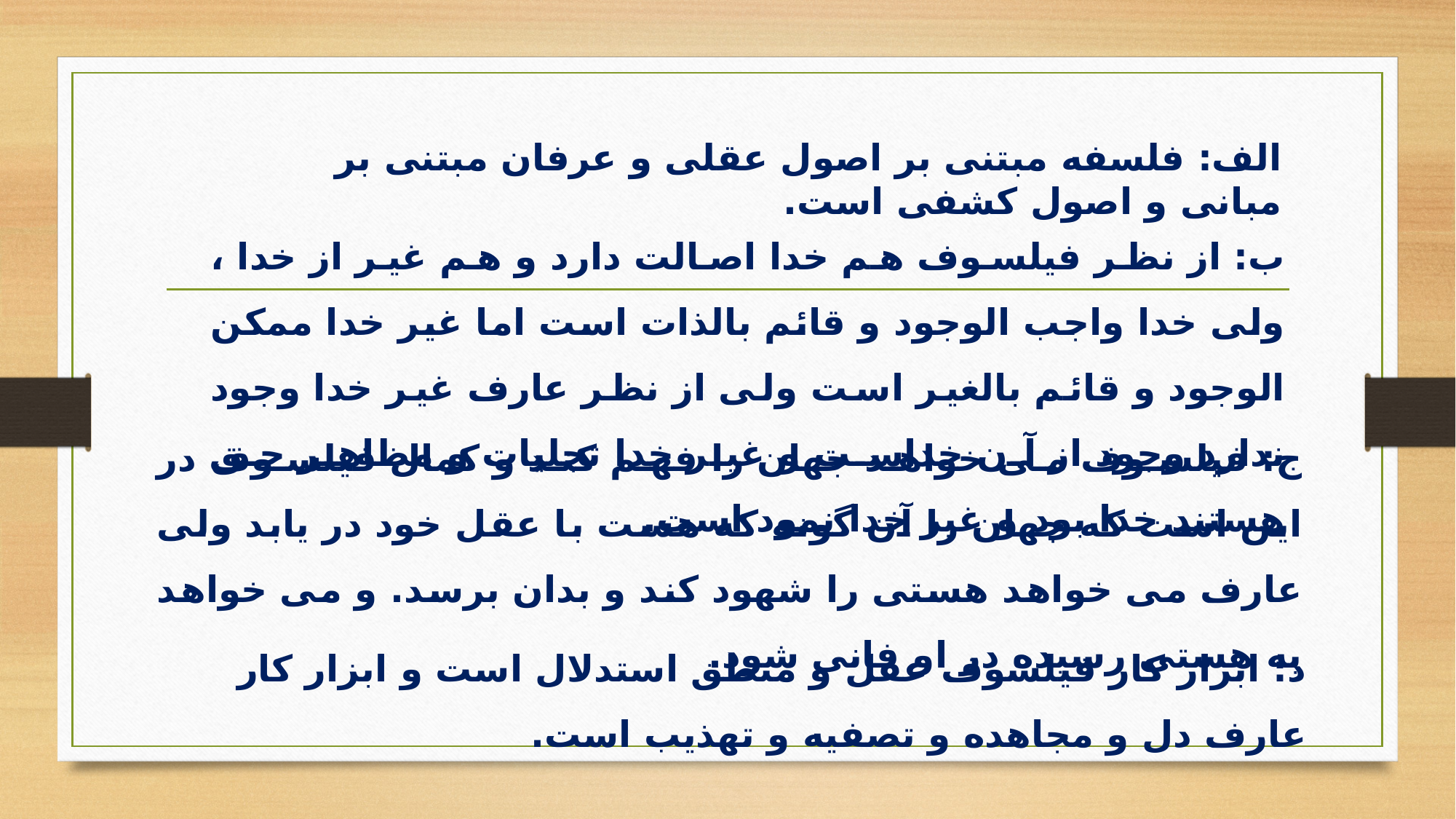

الف: فلسفه مبتنی بر اصول عقلی و عرفان مبتنی بر مبانی و اصول کشفی است.
ب: از نظر فیلسوف هم خدا اصالت دارد و هم غیر از خدا ، ولی خدا واجب الوجود و قائم بالذات است اما غیر خدا ممکن الوجود و قائم بالغیر است ولی از نظر عارف غیر خدا وجود ندارد وجود از آن خداست و غیر خدا تجلیات و مظاهر حق هستند خدا بود و غیر خدا نمود است.

ج: فیلسوف می خواهد جهان را فهم کند و کمال فیلسوف در این است که جهان را آن گونه که هست با عقل خود در یابد ولی عارف می خواهد هستی را شهود کند و بدان برسد. و می خواهد به هستی رسیده در او فانی شود.
د: ابزار کار فیلسوف عقل و منطق استدلال است و ابزار کار عارف دل و مجاهده و تصفیه و تهذیب است.